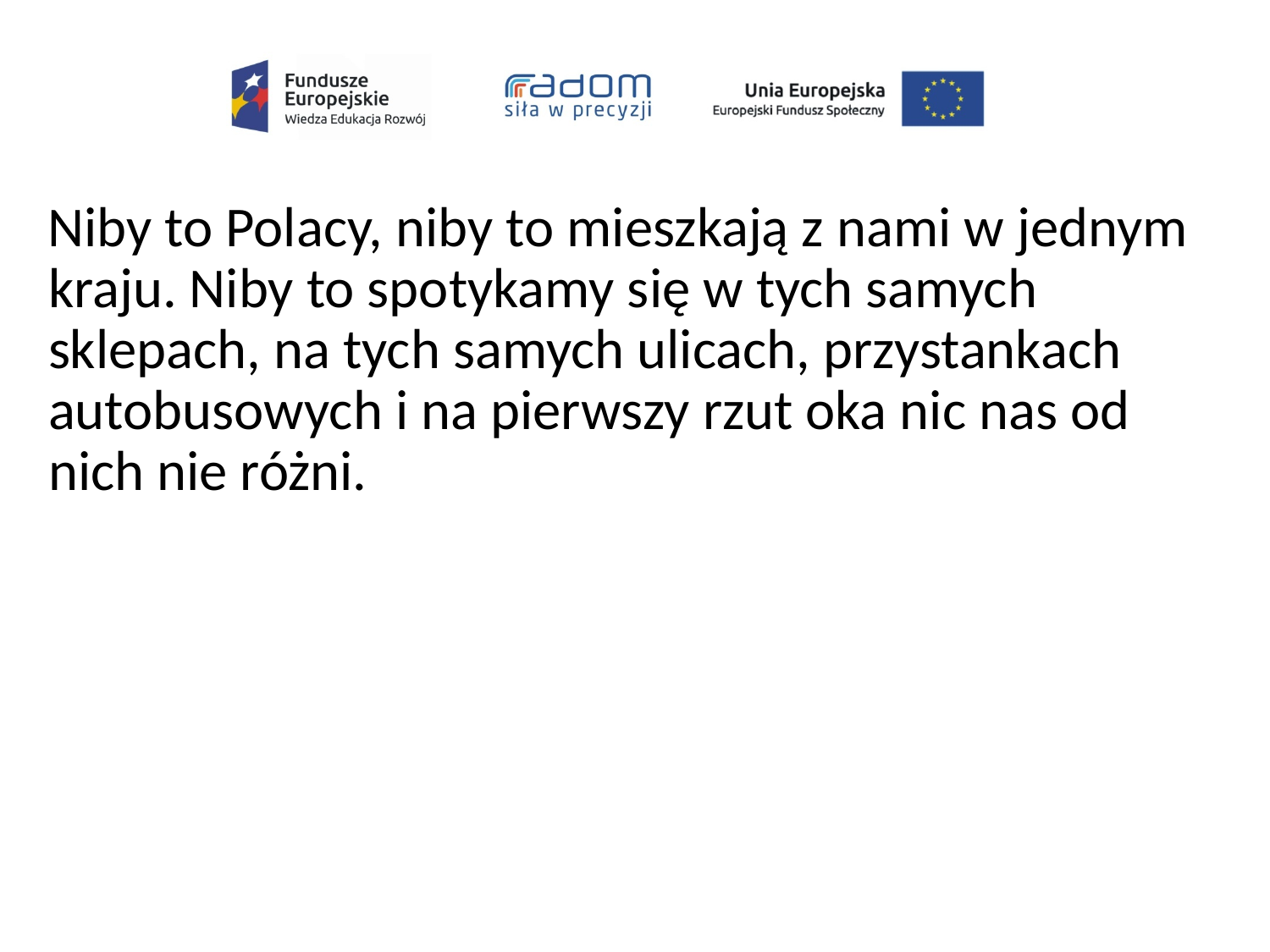

Niby to Polacy, niby to mieszkają z nami w jednym kraju. Niby to spotykamy się w tych samych sklepach, na tych samych ulicach, przystankach autobusowych i na pierwszy rzut oka nic nas od nich nie różni.